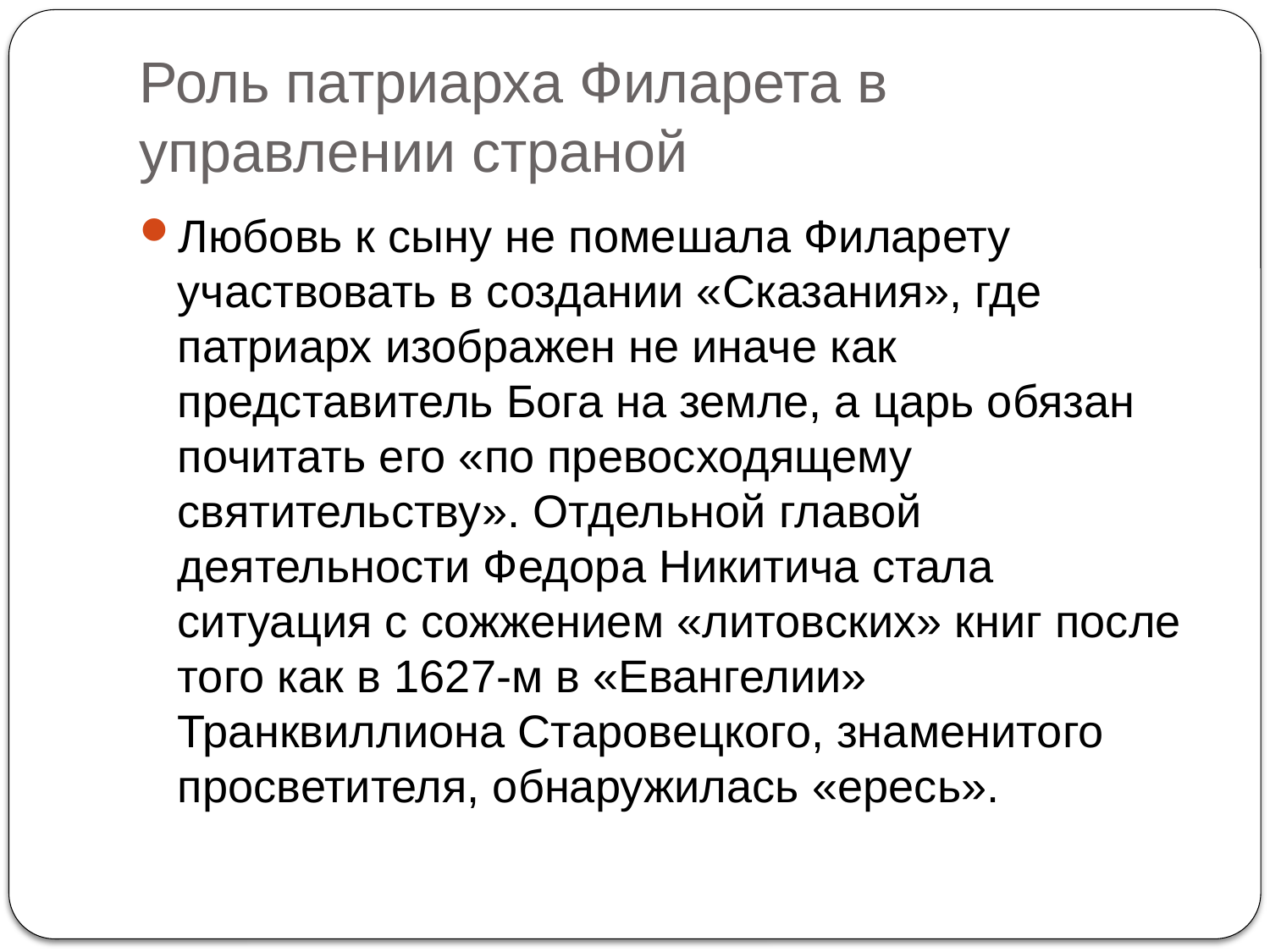

# Роль патриарха Филарета в управлении страной
Любовь к сыну не помешала Филарету участвовать в создании «Сказания», где патриарх изображен не иначе как представитель Бога на земле, а царь обязан почитать его «по превосходящему святительству». Отдельной главой деятельности Федора Никитича стала ситуация с сожжением «литовских» книг после того как в 1627-м в «Евангелии» Транквиллиона Старовецкого, знаменитого просветителя, обнаружилась «ересь».